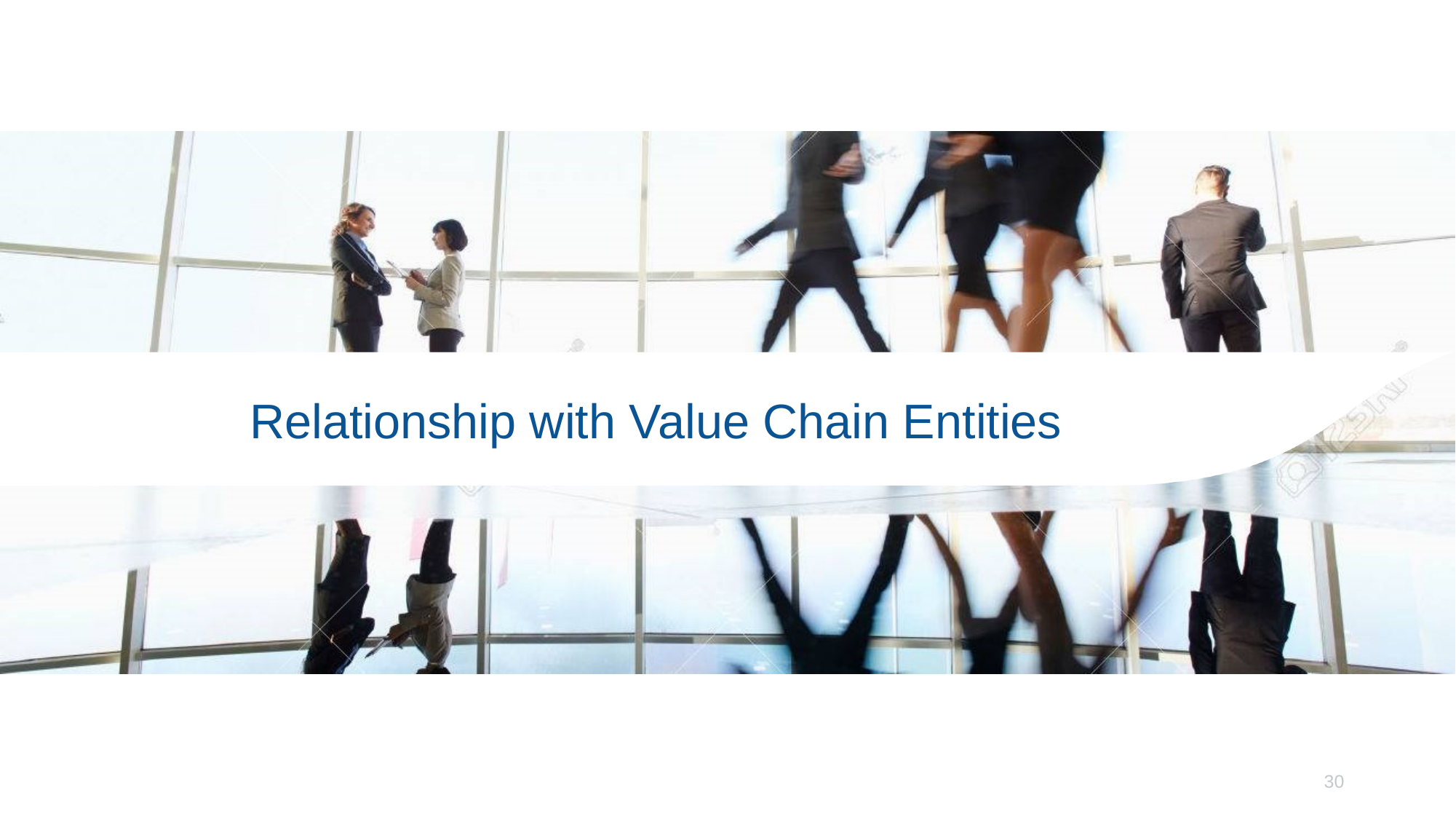

# Relationship with Value Chain Entities
30